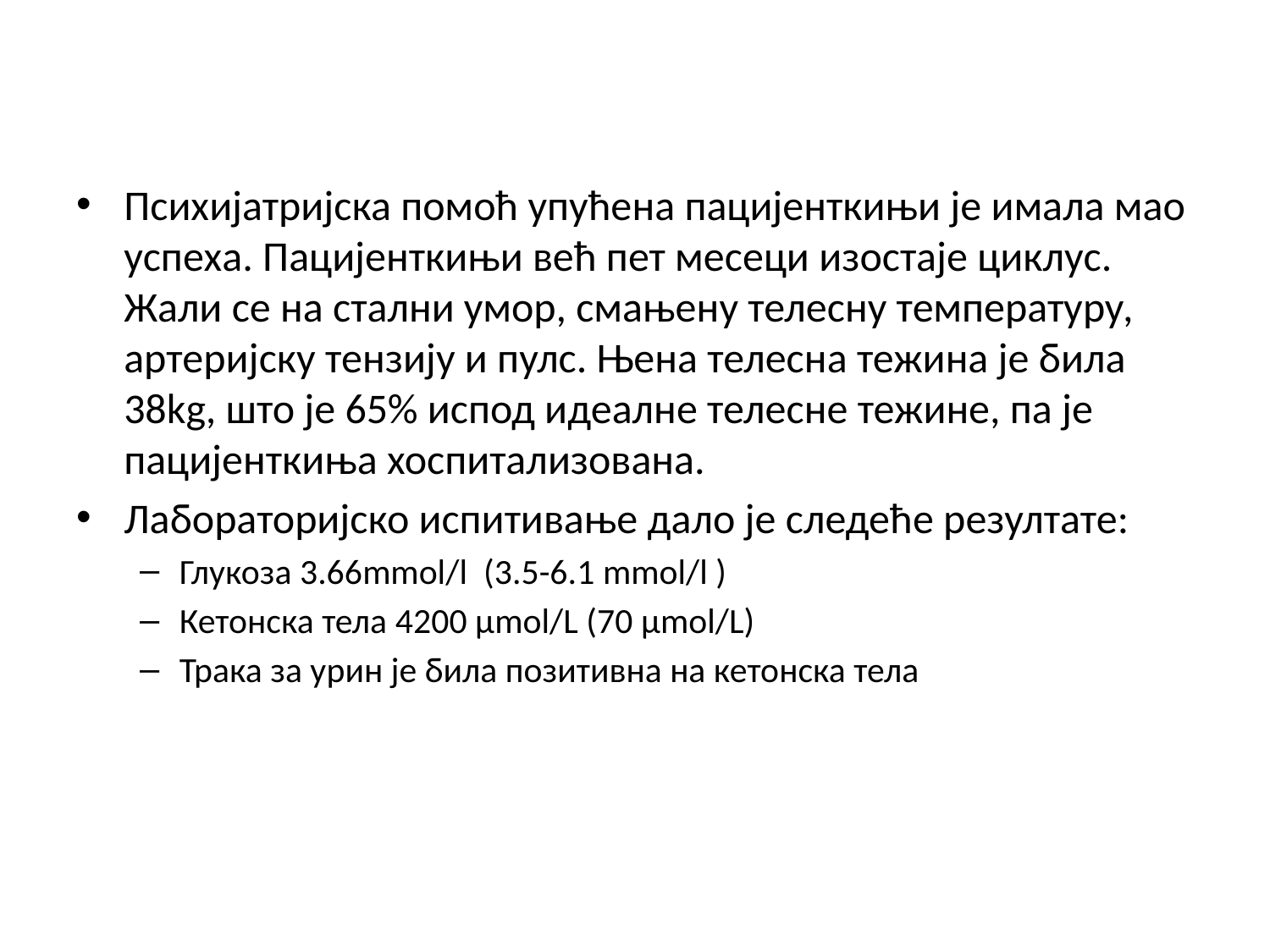

Психијатријска помоћ упућена пацијенткињи је имала мао успеха. Пацијенткињи већ пет месеци изостаје циклус. Жали се на стални умор, смањену телесну температуру, артеријску тензију и пулс. Њена телесна тежина је била 38kg, што је 65% испод идеалне телесне тежине, па је пацијенткиња хоспитализована.
Лабораторијско испитивање дало је следеће резултате:
Глукоза 3.66mmol/l  (3.5-6.1 mmol/l )
Кетонска тела 4200 μmol/L (70 μmol/L)
Трака за урин је била позитивна на кетонска тела